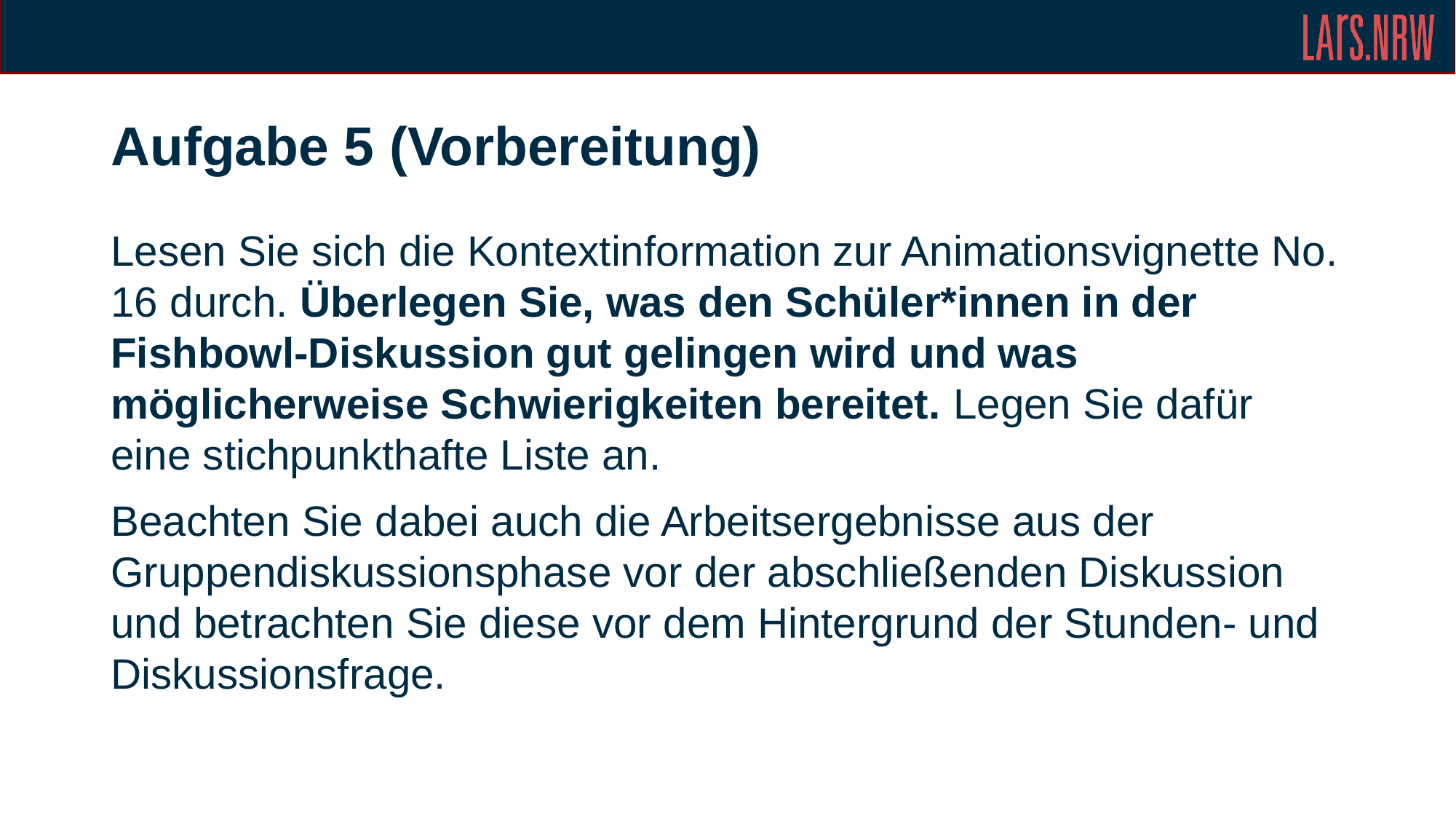

# Aufgabe 5 (Vorbereitung)
Lesen Sie sich die Kontextinformation zur Animationsvignette No. 16 durch. Überlegen Sie, was den Schüler*innen in der Fishbowl-Diskussion gut gelingen wird und was möglicherweise Schwierigkeiten bereitet. Legen Sie dafür eine stichpunkthafte Liste an.
Beachten Sie dabei auch die Arbeitsergebnisse aus der Gruppendiskussionsphase vor der abschließenden Diskussion und betrachten Sie diese vor dem Hintergrund der Stunden- und Diskussionsfrage.